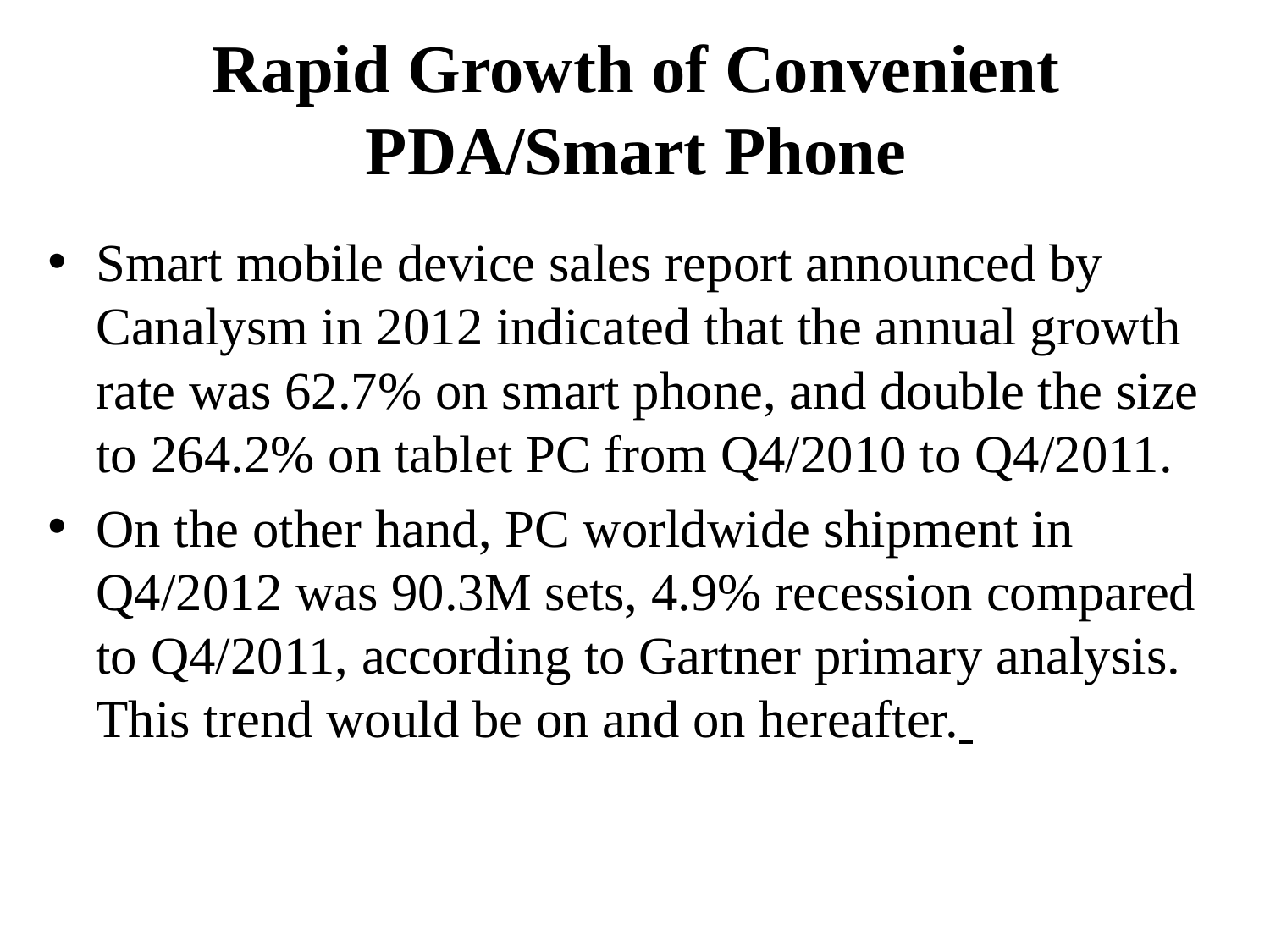

# Rapid Growth of Convenient PDA/Smart Phone
Smart mobile device sales report announced by Canalysm in 2012 indicated that the annual growth rate was 62.7% on smart phone, and double the size to 264.2% on tablet PC from Q4/2010 to Q4/2011.
On the other hand, PC worldwide shipment in Q4/2012 was 90.3M sets, 4.9% recession compared to Q4/2011, according to Gartner primary analysis. This trend would be on and on hereafter.